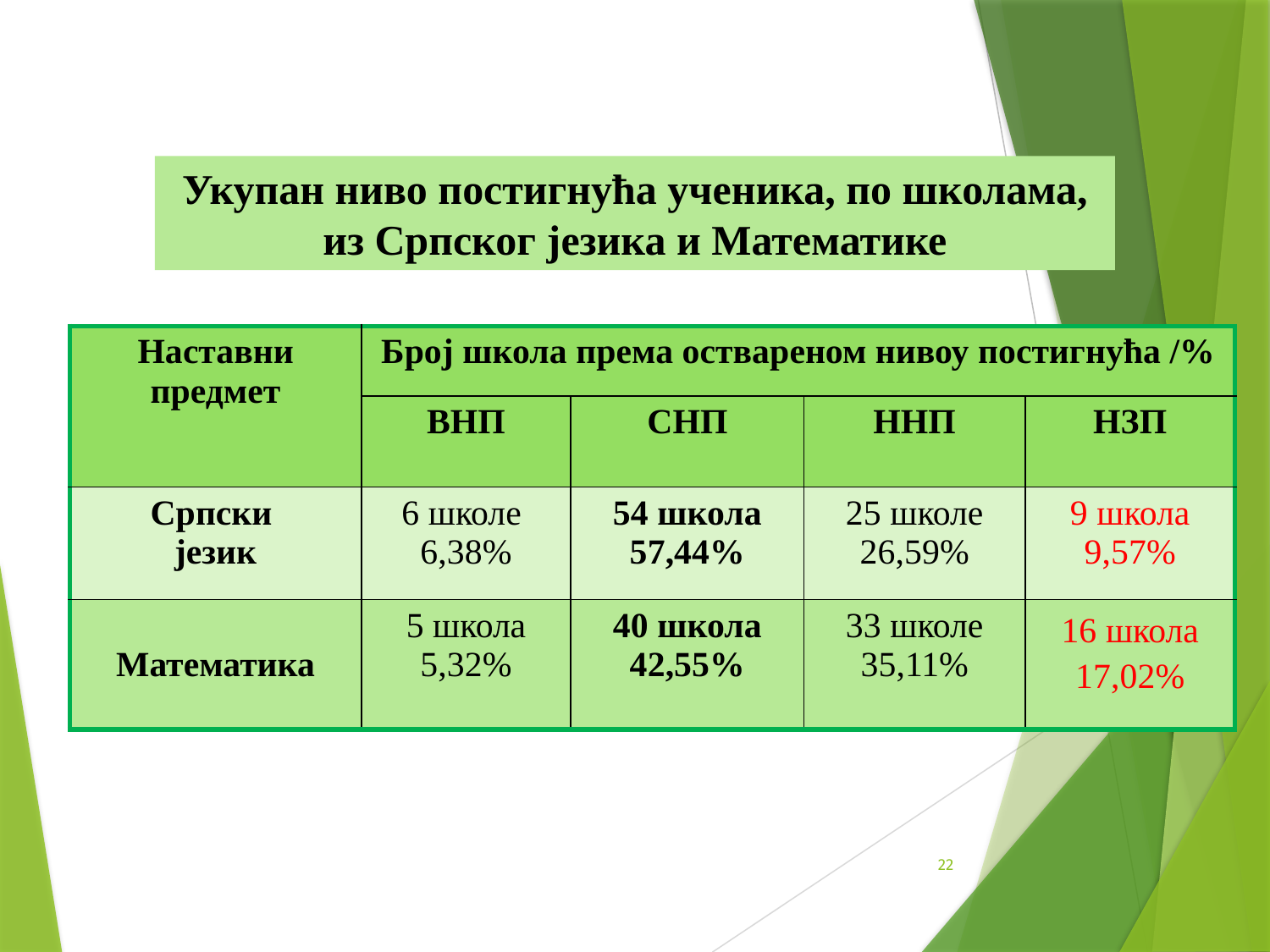

Укупан ниво постигнућа ученика, по школама, из Српског језика и Математике
| Наставни предмет | Број школа према оствареном нивоу постигнућа /% |  |  |  |
| --- | --- | --- | --- | --- |
|  | ВНП | СНП | ННП | НЗП |
| Српски језик | 6 школе 6,38% | 54 школа 57,44% | 25 школе 26,59% | 9 школа 9,57% |
| Математика | 5 школа 5,32% | 40 школа 42,55% | 33 школе 35,11% | 16 школа 17,02% |
22